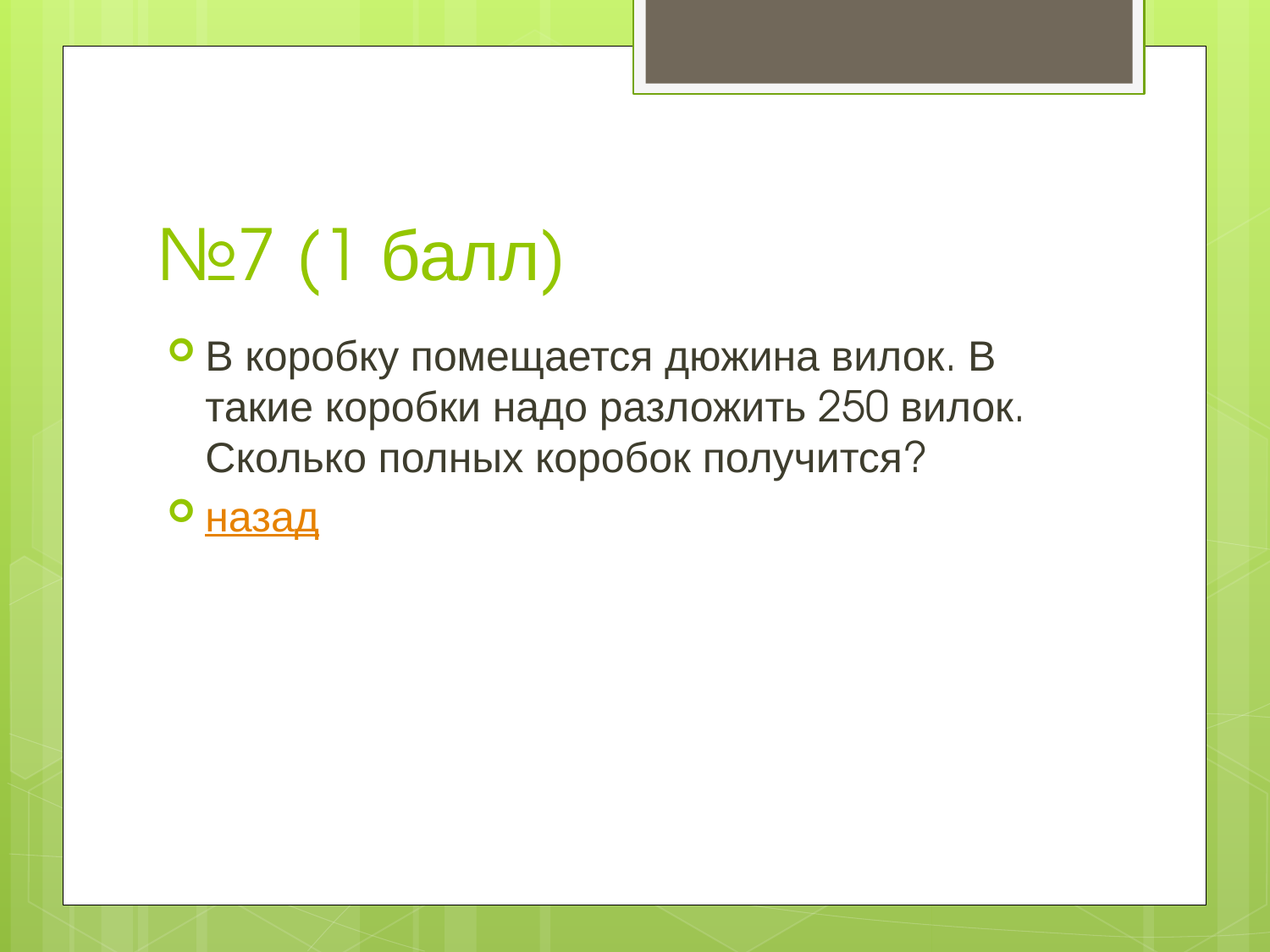

# №7 (1 балл)
В коробку помещается дюжина вилок. В такие коробки надо разложить 250 вилок. Сколько полных коробок получится?
назад